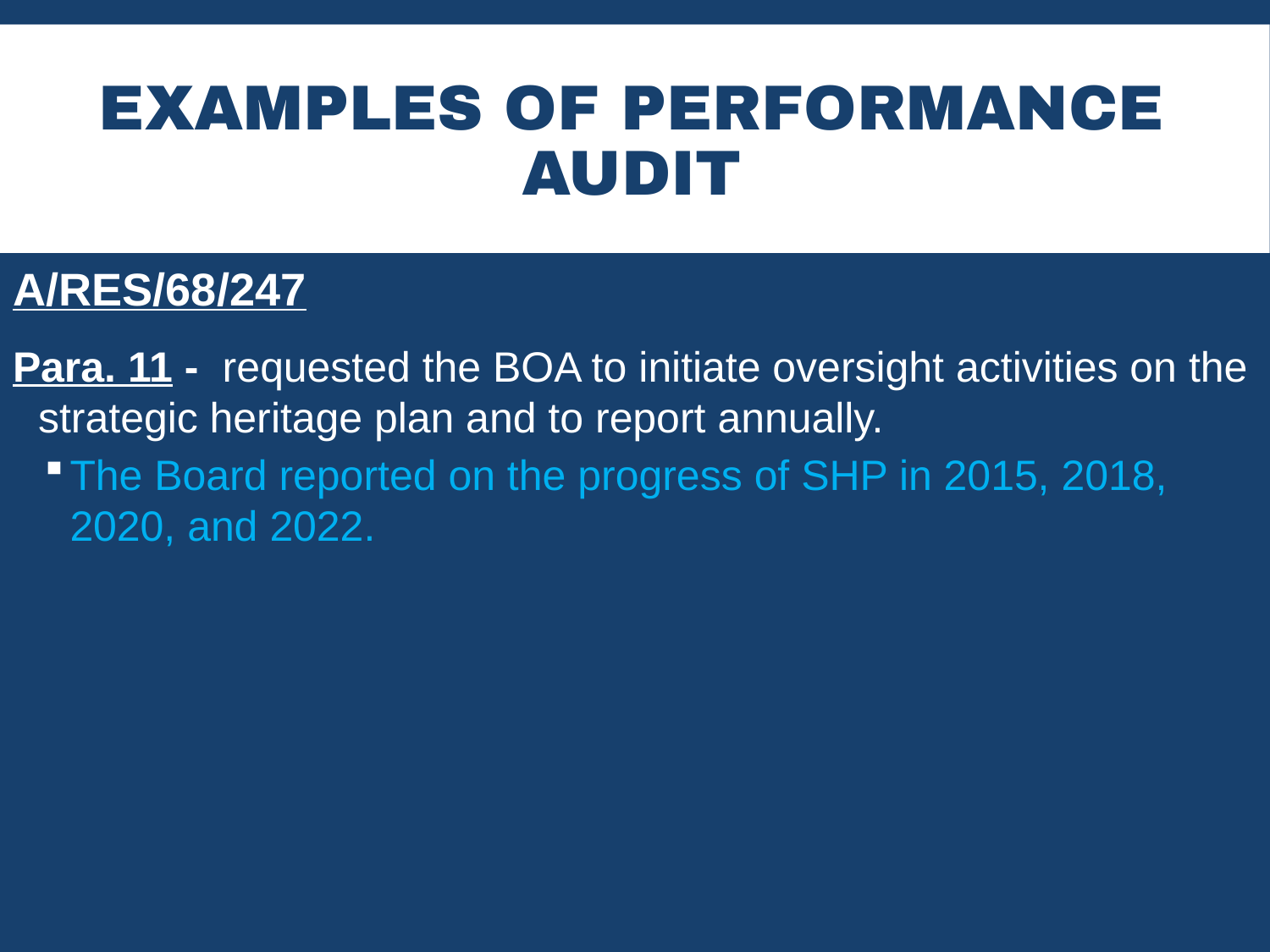

# Examples of performance audit
A/RES/68/247
Para. 11 -  requested the BOA to initiate oversight activities on the strategic heritage plan and to report annually.
The Board reported on the progress of SHP in 2015, 2018, 2020, and 2022.